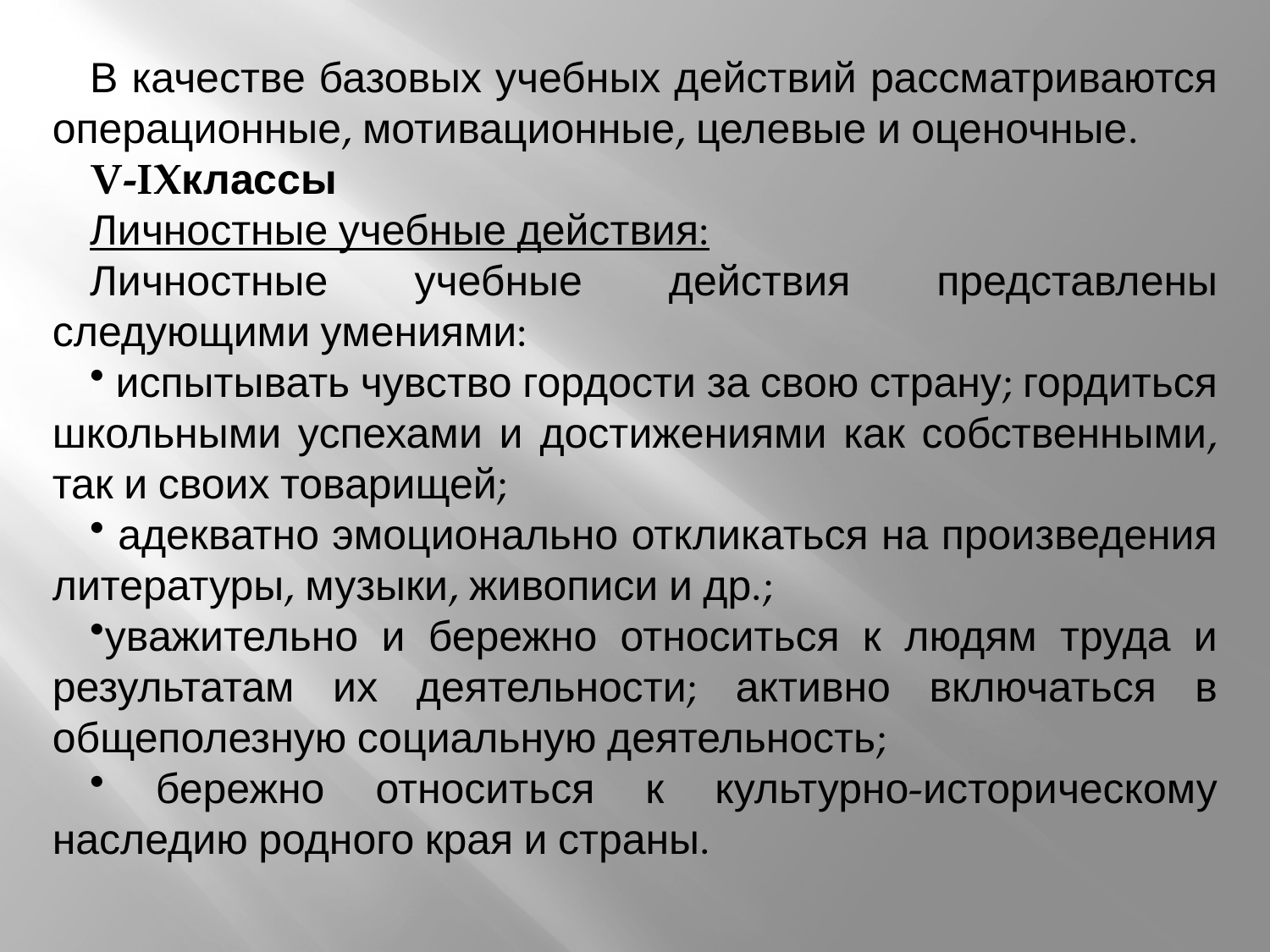

В качестве базовых учебных действий рассматриваются операционные, мотивационные, целевые и оценочные.
V-IXклассы
Личностные учебные действия:
Личностные учебные действия представлены следующими умениями:
 испытывать чувство гордости за свою страну; гордиться школьными успехами и достижениями как собственными, так и своих товарищей;
 адекватно эмоционально откликаться на произведения литературы, музыки, живописи и др.;
уважительно и бережно относиться к людям труда и результатам их деятельности; активно включаться в общеполезную социальную деятельность;
 бережно относиться к культурно-историческому наследию родного края и страны.